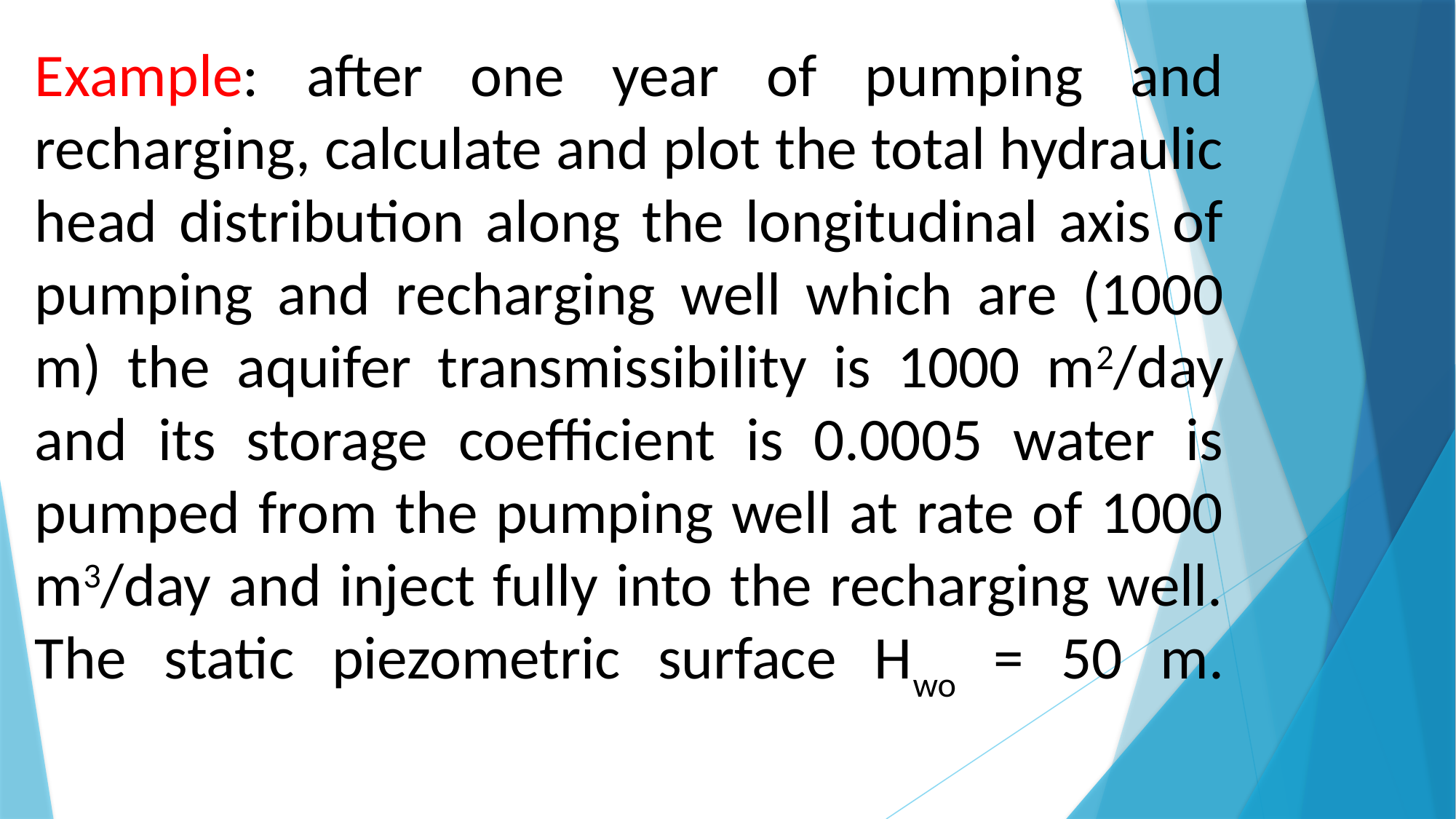

# Example: after one year of pumping and recharging, calculate and plot the total hydraulic head distribution along the longitudinal axis of pumping and recharging well which are (1000 m) the aquifer transmissibility is 1000 m2/day and its storage coefficient is 0.0005 water is pumped from the pumping well at rate of 1000 m3/day and inject fully into the recharging well. The static piezometric surface Hwo = 50 m.